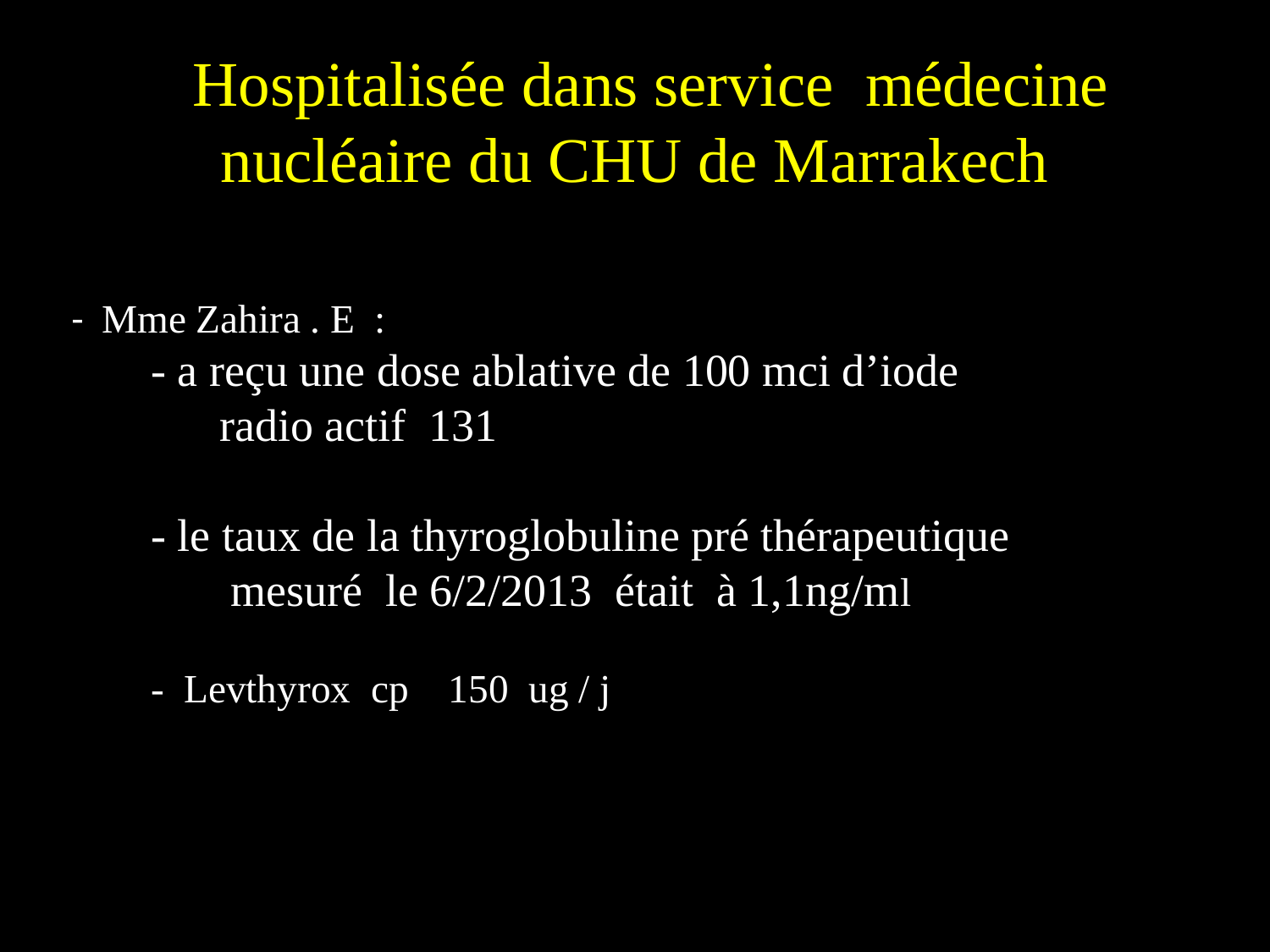

Hospitalisée dans service  médecine nucléaire du CHU de Marrakech
# -  Mme Zahira . E  : - a reçu une dose ablative de 100 mci d’iode radio actif  131 - le taux de la thyroglobuline pré thérapeutique mesuré  le 6/2/2013  était  à 1,1ng/ml -  Levthyrox  cp    150  ug / j